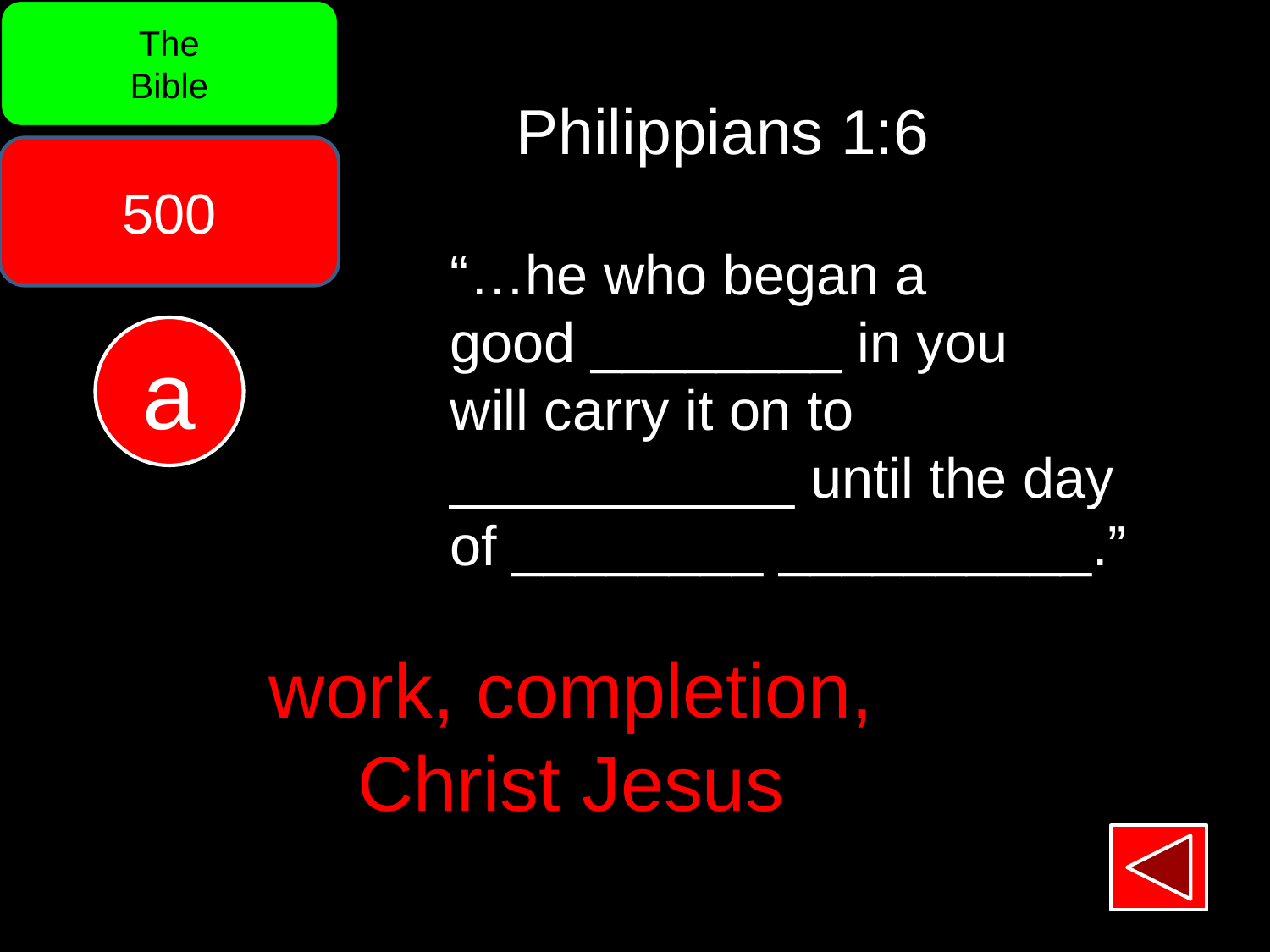

The
Bible
Philippians 1:6
500
“…he who began a
good ________ in you
will carry it on to
___________ until the day
of ________ __________.”
a
work, completion,
Christ Jesus